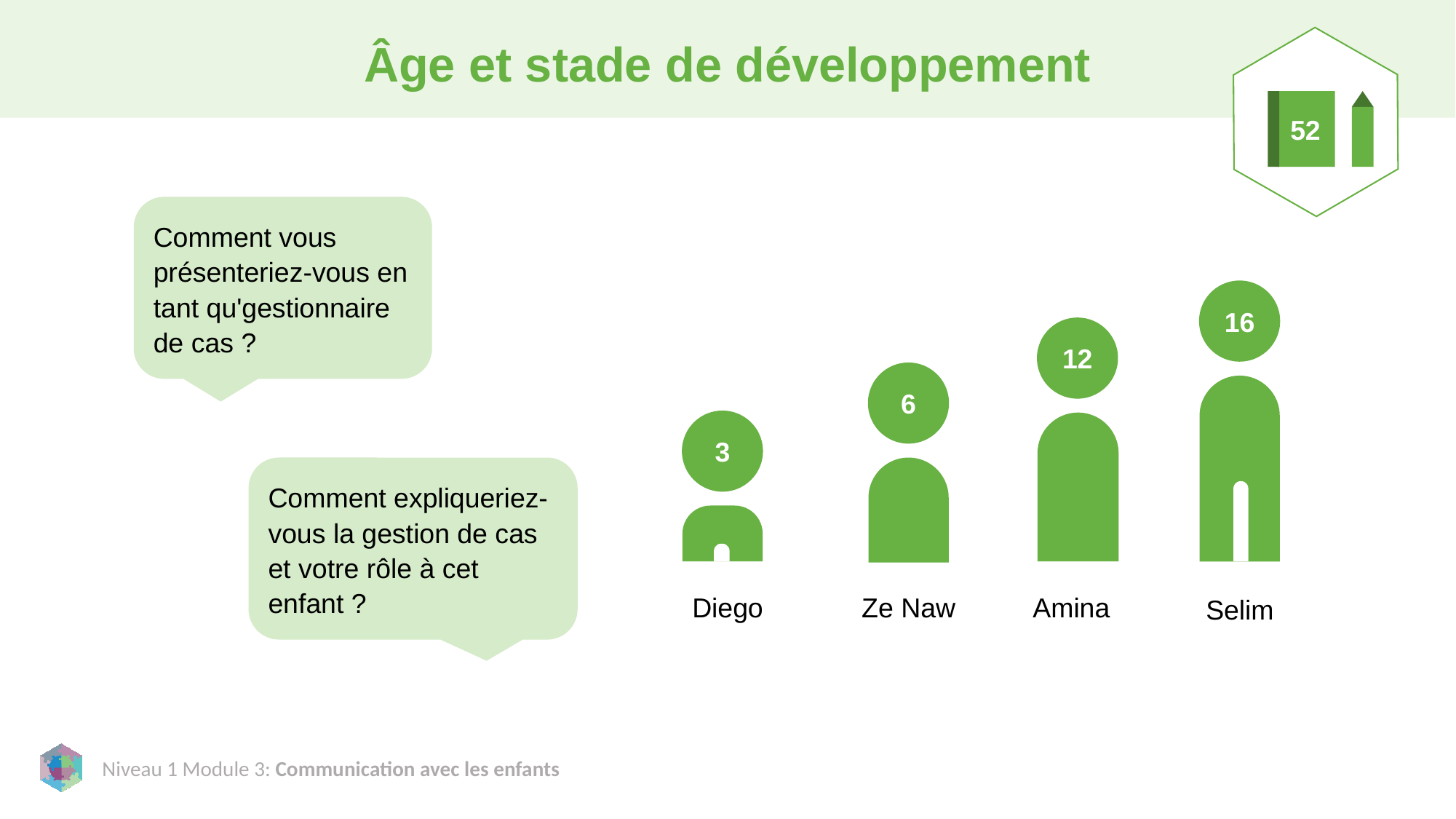

# Âge et stade de développement

52

Comment vous présenteriez-vous en tant qu'gestionnaire de cas ?
16

12
6

3

Comment expliqueriez-vous la gestion de cas et votre rôle à cet enfant ?

Amina
Diego
Ze Naw
Selim